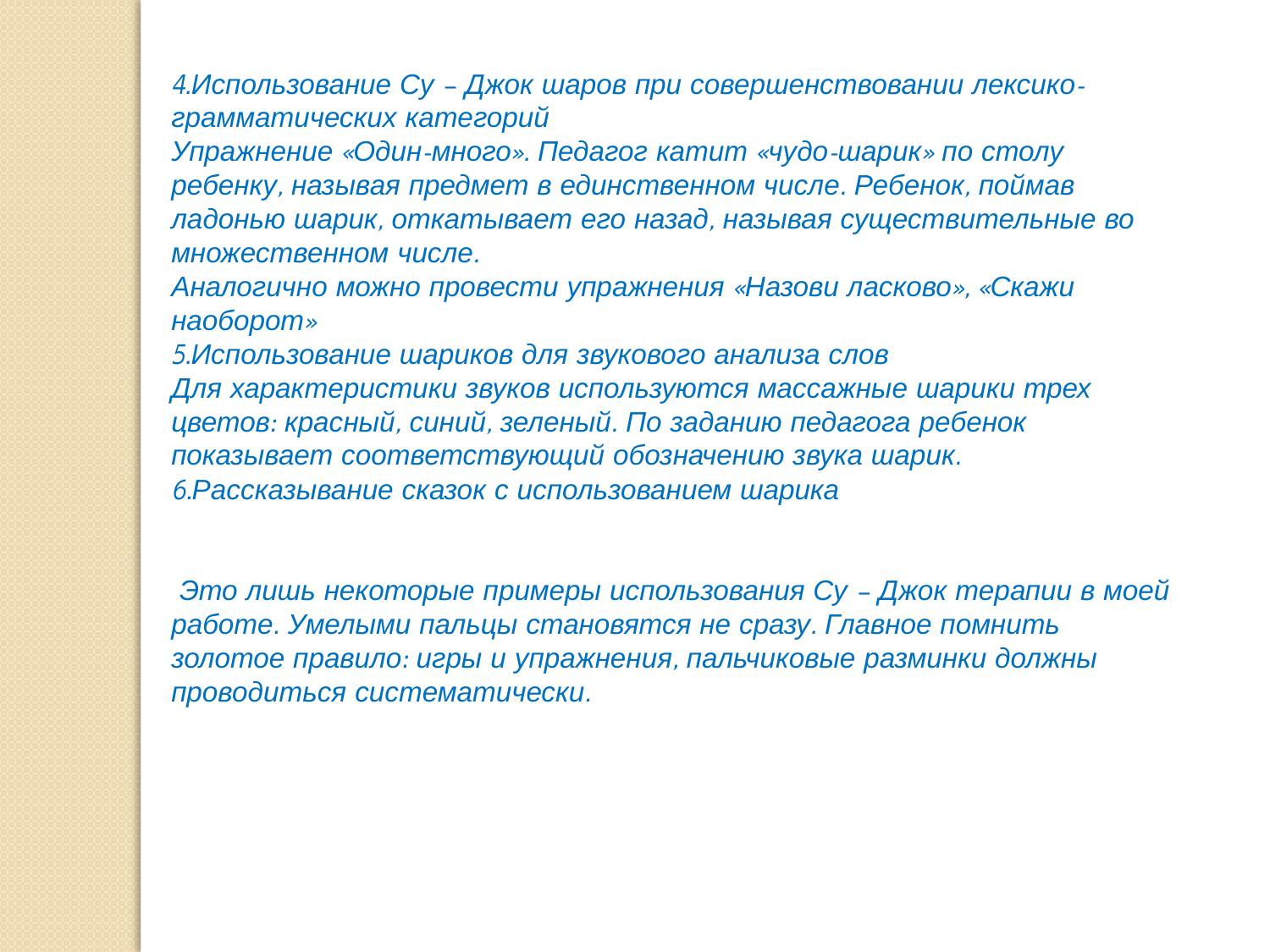

4.Использование Су – Джок шаров при совершенствовании лексико-грамматических категорий
Упражнение «Один-много». Педагог катит «чудо-шарик» по столу ребенку, называя предмет в единственном числе. Ребенок, поймав ладонью шарик, откатывает его назад, называя существительные во множественном числе.
Аналогично можно провести упражнения «Назови ласково», «Скажи наоборот»
5.Использование шариков для звукового анализа слов
Для характеристики звуков используются массажные шарики трех цветов: красный, синий, зеленый. По заданию педагога ребенок показывает соответствующий обозначению звука шарик.
6.Рассказывание сказок с использованием шарика

 Это лишь некоторые примеры использования Су – Джок терапии в моей работе. Умелыми пальцы становятся не сразу. Главное помнить золотое правило: игры и упражнения, пальчиковые разминки должны проводиться систематически.